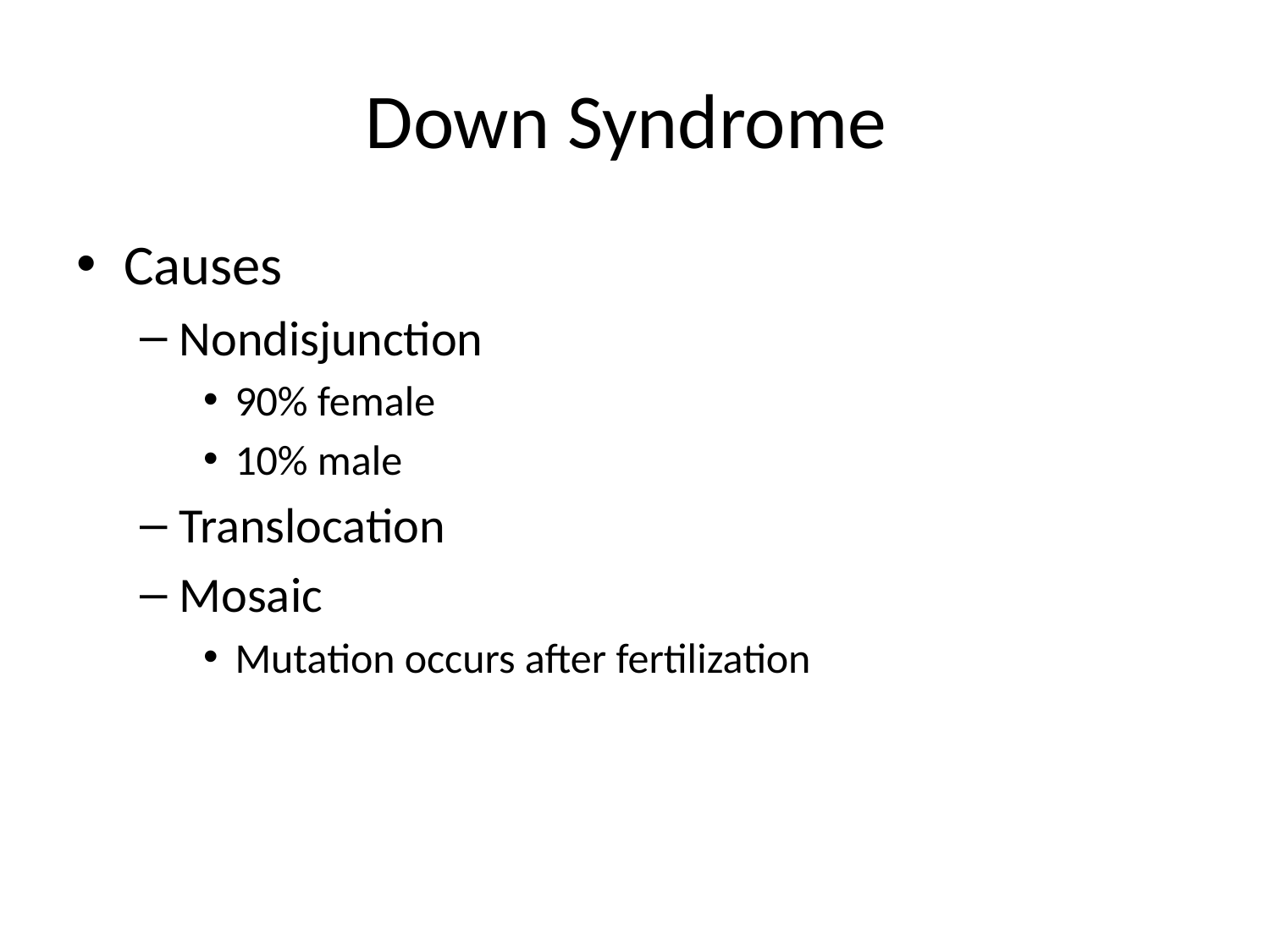

# Down Syndrome
Causes
Nondisjunction
90% female
10% male
Translocation
Mosaic
Mutation occurs after fertilization